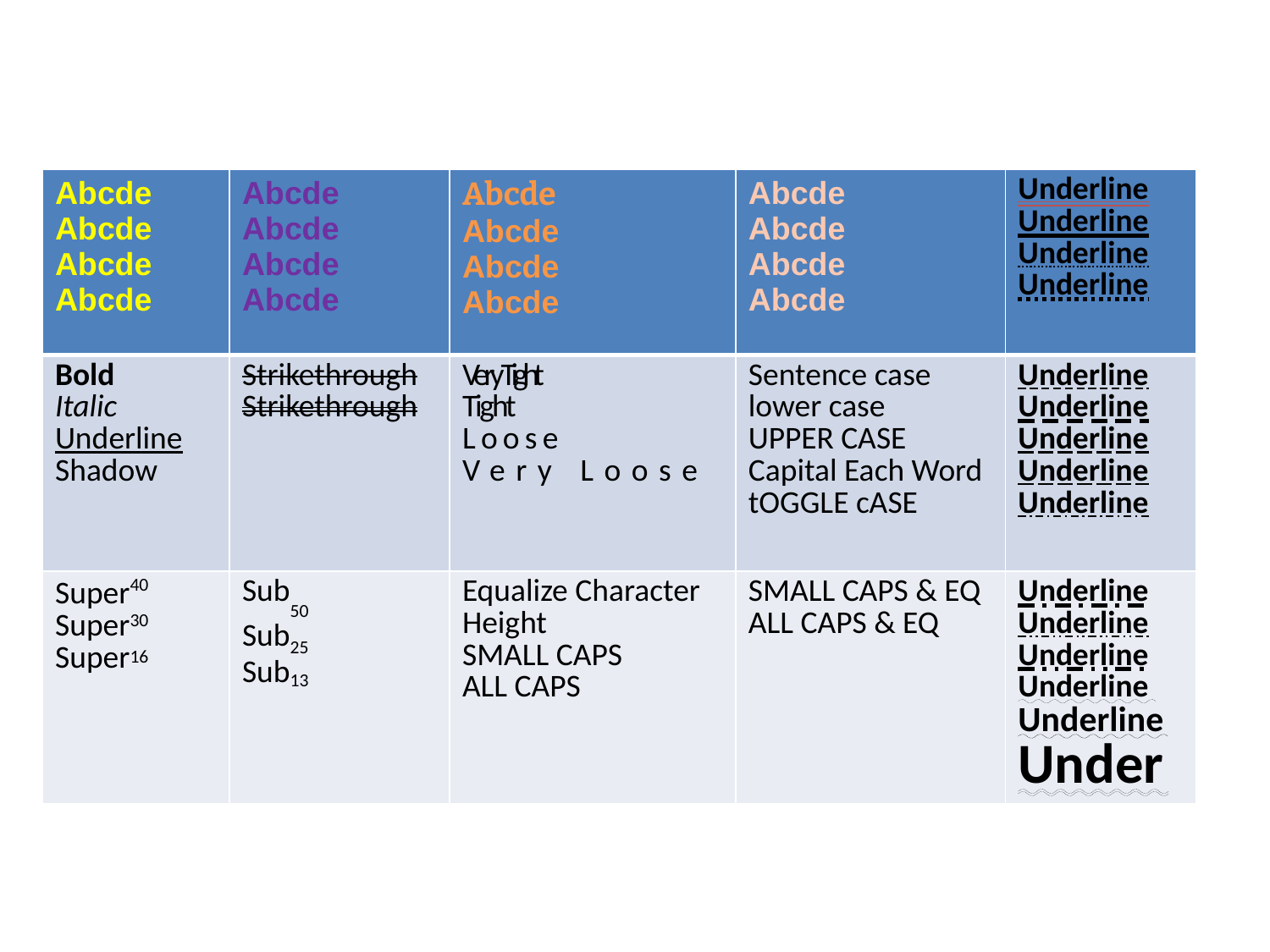

| Abcde Abcde Abcde Abcde | Abcde Abcde Abcde Abcde | Abcde Abcde Abcde Abcde | Abcde Abcde Abcde Abcde | Underline Underline Underline Underline |
| --- | --- | --- | --- | --- |
| Bold Italic Underline Shadow | Strikethrough Strikethrough | Very Tight Tight Loose Very Loose | Sentence case lower case UPPER CASE Capital Each Word tOGGLE cASE | Underline Underline Underline Underline Underline |
| Super40 Super30 Super16 | Sub50 Sub25 Sub13 | Equalize Character Height Small Caps All Caps | Small Caps & Eq All Caps & Eq | Underline Underline Underline Underline Underline Under |